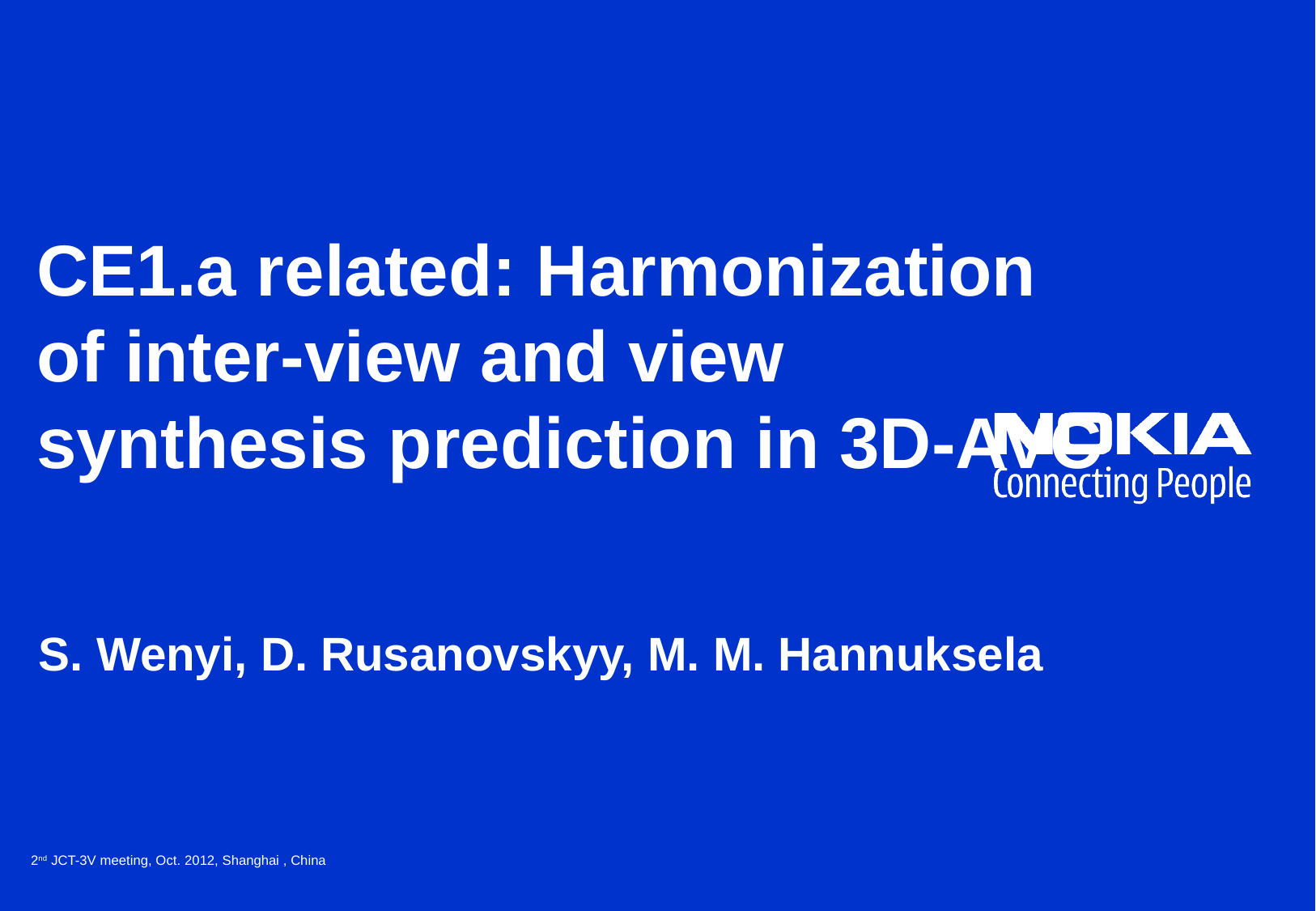

# CE1.a related: Harmonization of inter-view and view synthesis prediction in 3D-AVC
S. Wenyi, D. Rusanovskyy, M. M. Hannuksela